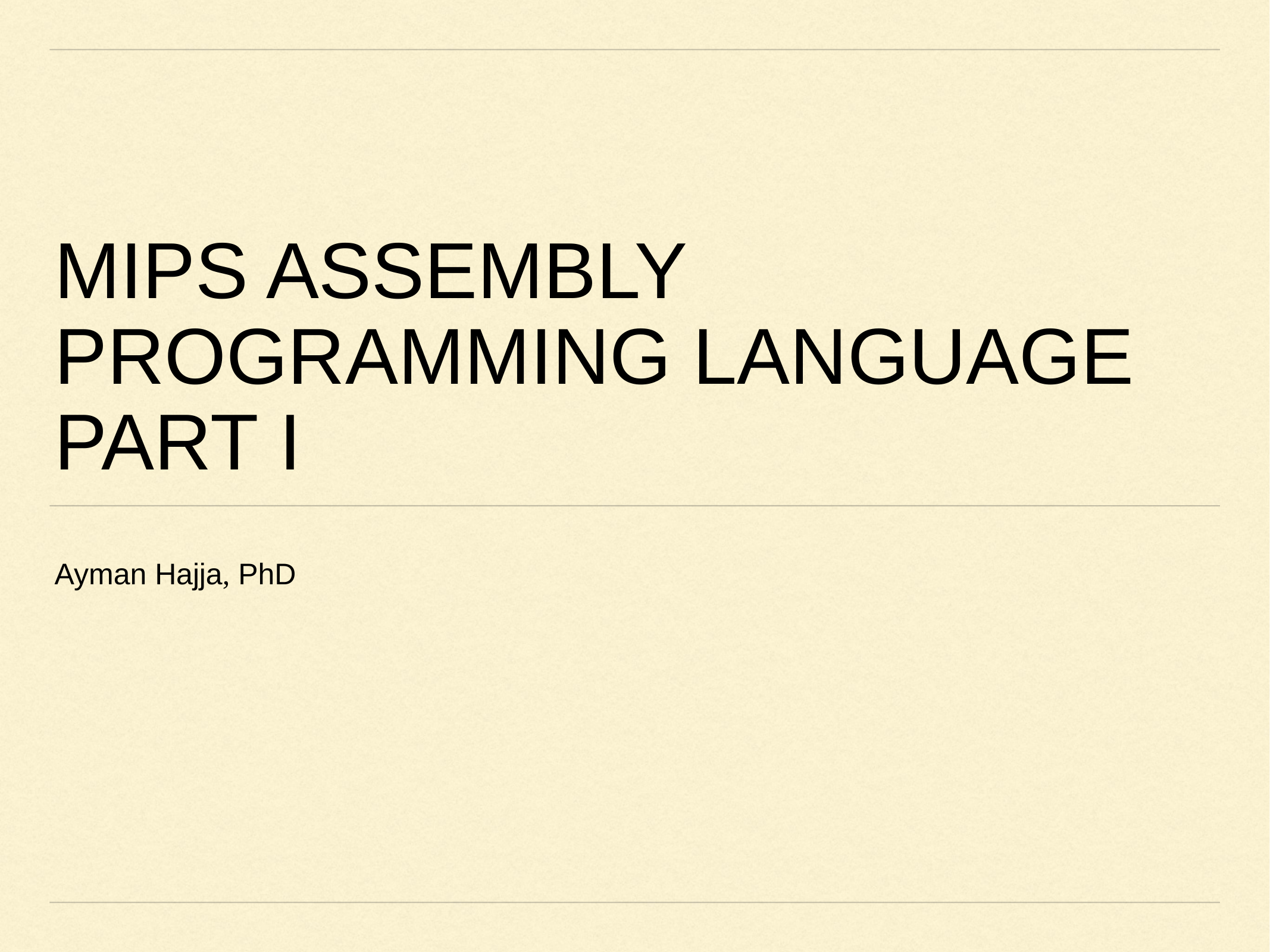

# MIPS Assembly Programming Language Part I
Ayman Hajja, PhD